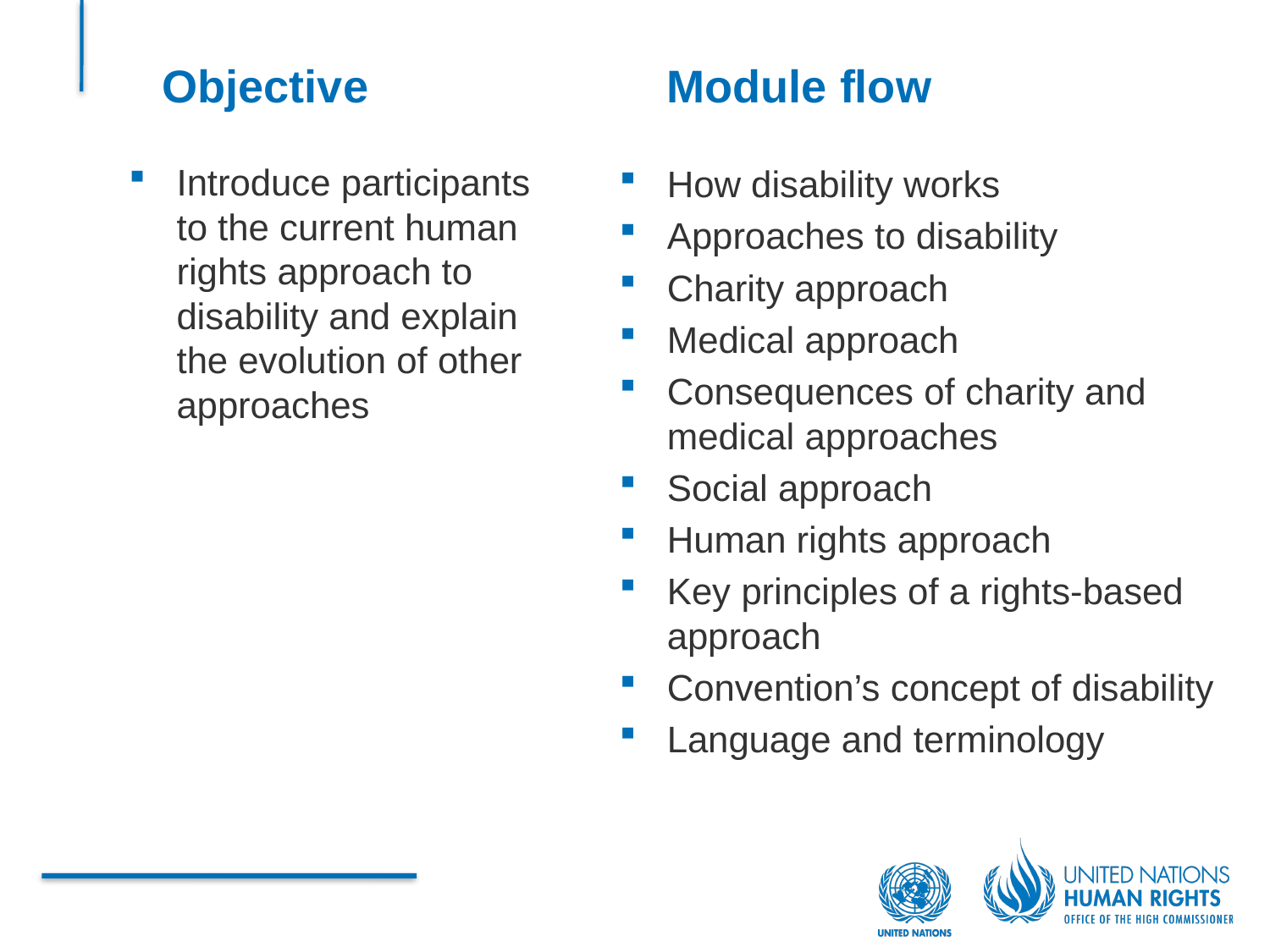

Objective
Module flow
Introduce participants to the current human rights approach to disability and explain the evolution of other approaches
How disability works
Approaches to disability
Charity approach
Medical approach
Consequences of charity and medical approaches
Social approach
Human rights approach
Key principles of a rights-based approach
Convention’s concept of disability
Language and terminology